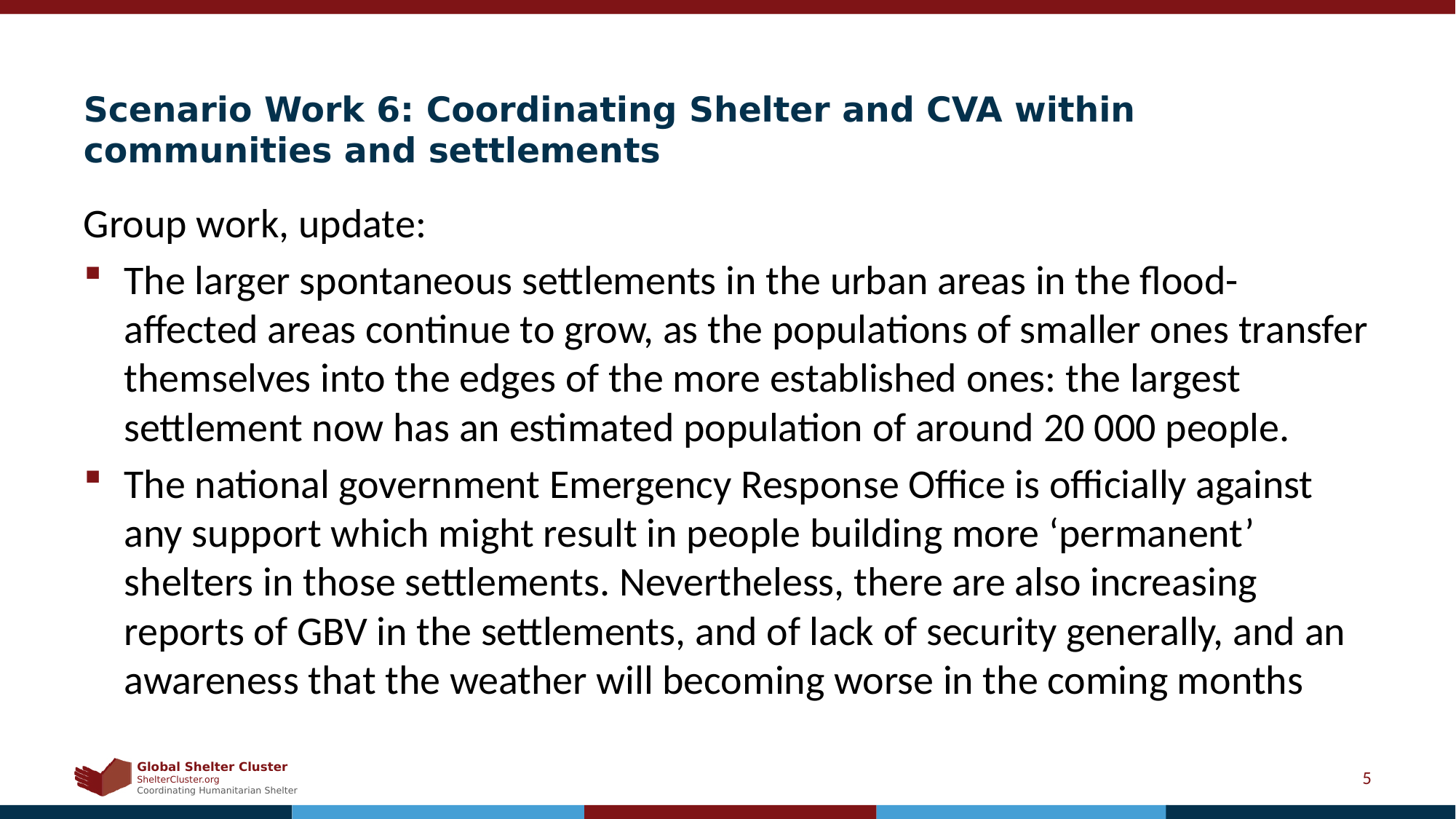

# Scenario Work 6: Coordinating Shelter and CVA within communities and settlements
Group work, update:
The larger spontaneous settlements in the urban areas in the flood-affected areas continue to grow, as the populations of smaller ones transfer themselves into the edges of the more established ones: the largest settlement now has an estimated population of around 20 000 people.
The national government Emergency Response Office is officially against any support which might result in people building more ‘permanent’ shelters in those settlements. Nevertheless, there are also increasing reports of GBV in the settlements, and of lack of security generally, and an awareness that the weather will becoming worse in the coming months
5